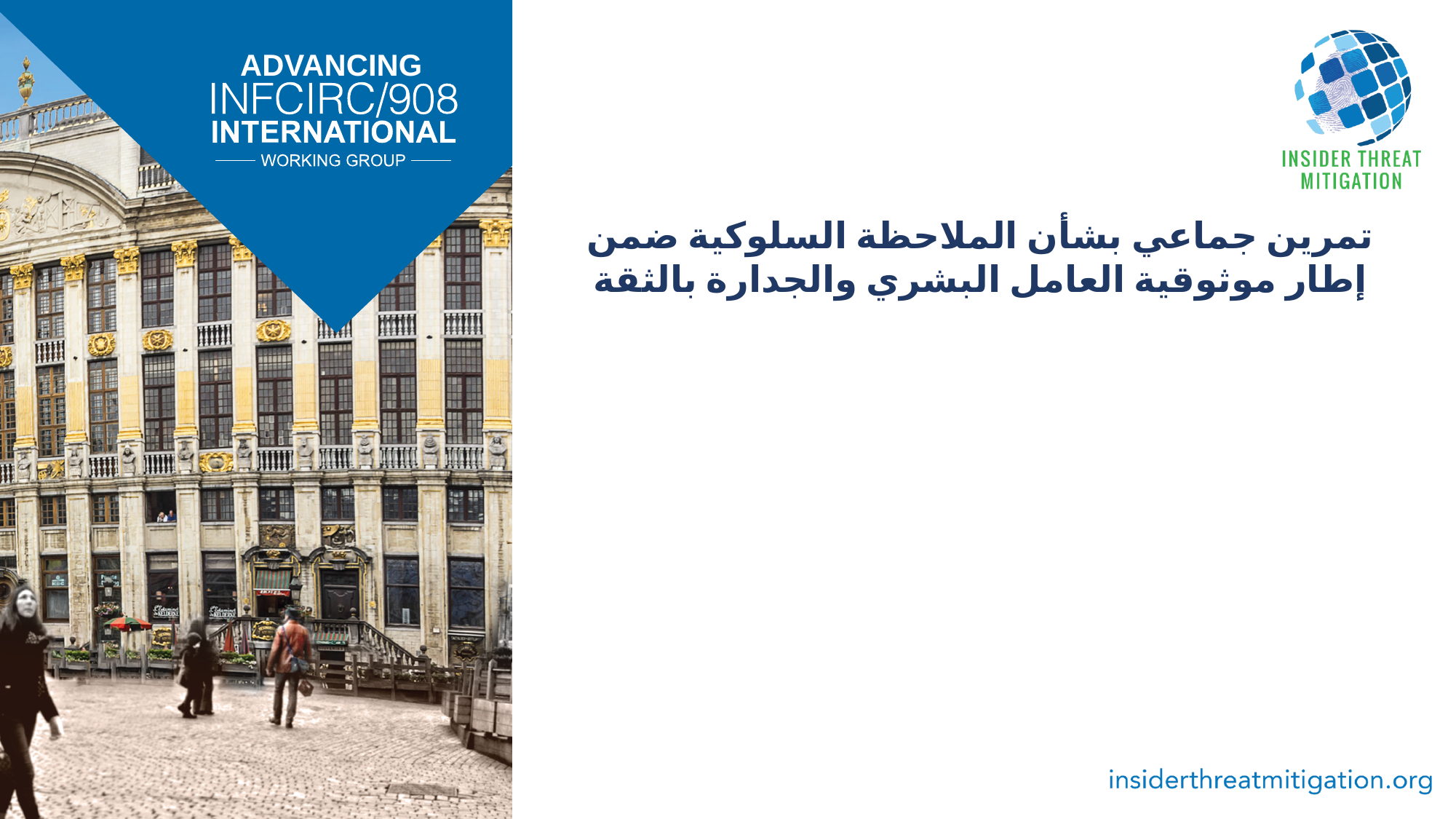

تمرين جماعي بشأن الملاحظة السلوكية ضمن إطار موثوقية العامل البشري والجدارة بالثقة